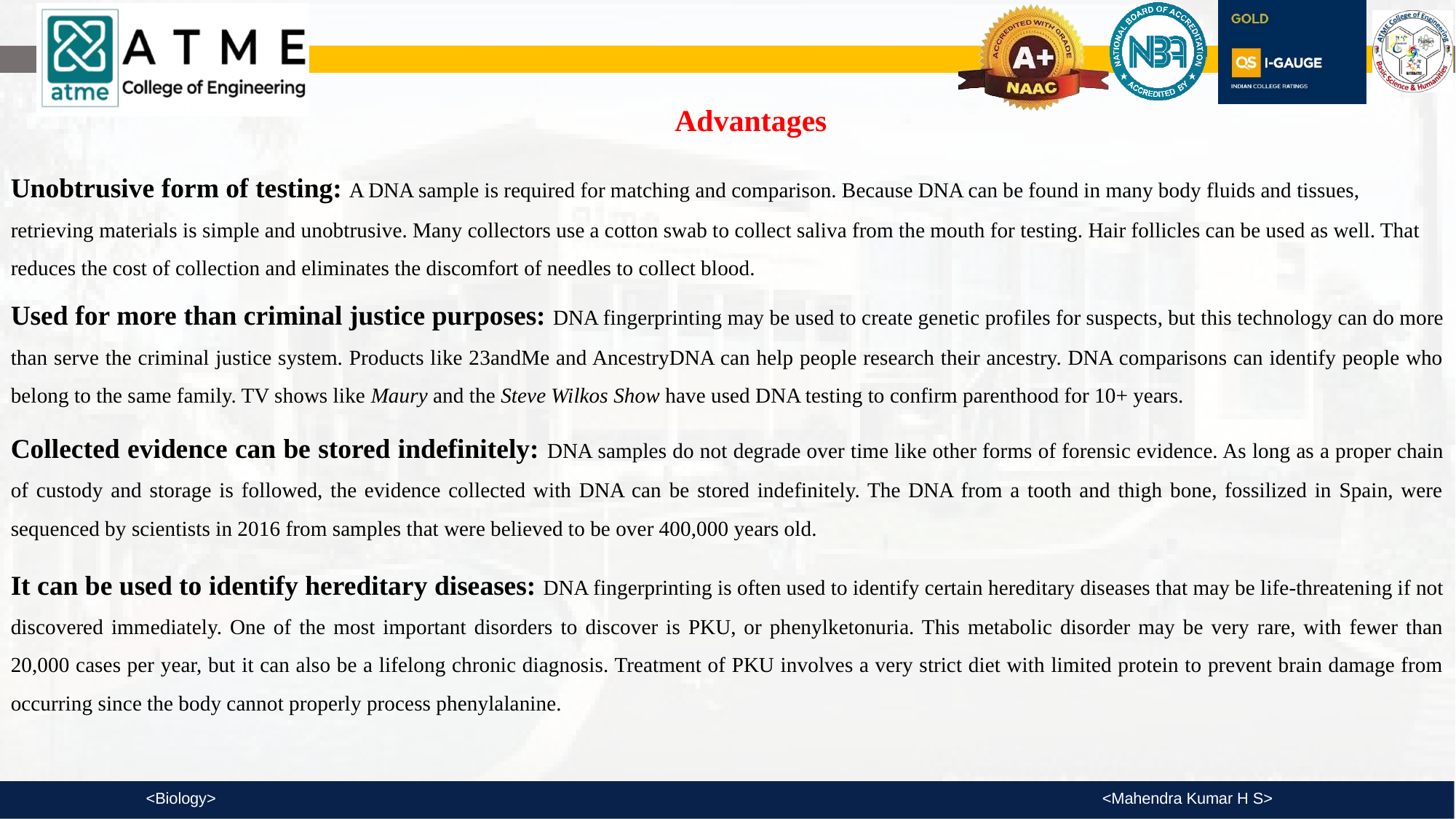

Advantages
Unobtrusive form of testing: A DNA sample is required for matching and comparison. Because DNA can be found in many body fluids and tissues, retrieving materials is simple and unobtrusive. Many collectors use a cotton swab to collect saliva from the mouth for testing. Hair follicles can be used as well. That reduces the cost of collection and eliminates the discomfort of needles to collect blood.
Used for more than criminal justice purposes: DNA fingerprinting may be used to create genetic profiles for suspects, but this technology can do more than serve the criminal justice system. Products like 23andMe and AncestryDNA can help people research their ancestry. DNA comparisons can identify people who belong to the same family. TV shows like Maury and the Steve Wilkos Show have used DNA testing to confirm parenthood for 10+ years.
Collected evidence can be stored indefinitely: DNA samples do not degrade over time like other forms of forensic evidence. As long as a proper chain of custody and storage is followed, the evidence collected with DNA can be stored indefinitely. The DNA from a tooth and thigh bone, fossilized in Spain, were sequenced by scientists in 2016 from samples that were believed to be over 400,000 years old.
It can be used to identify hereditary diseases: DNA fingerprinting is often used to identify certain hereditary diseases that may be life-threatening if not discovered immediately. One of the most important disorders to discover is PKU, or phenylketonuria. This metabolic disorder may be very rare, with fewer than 20,000 cases per year, but it can also be a lifelong chronic diagnosis. Treatment of PKU involves a very strict diet with limited protein to prevent brain damage from occurring since the body cannot properly process phenylalanine.